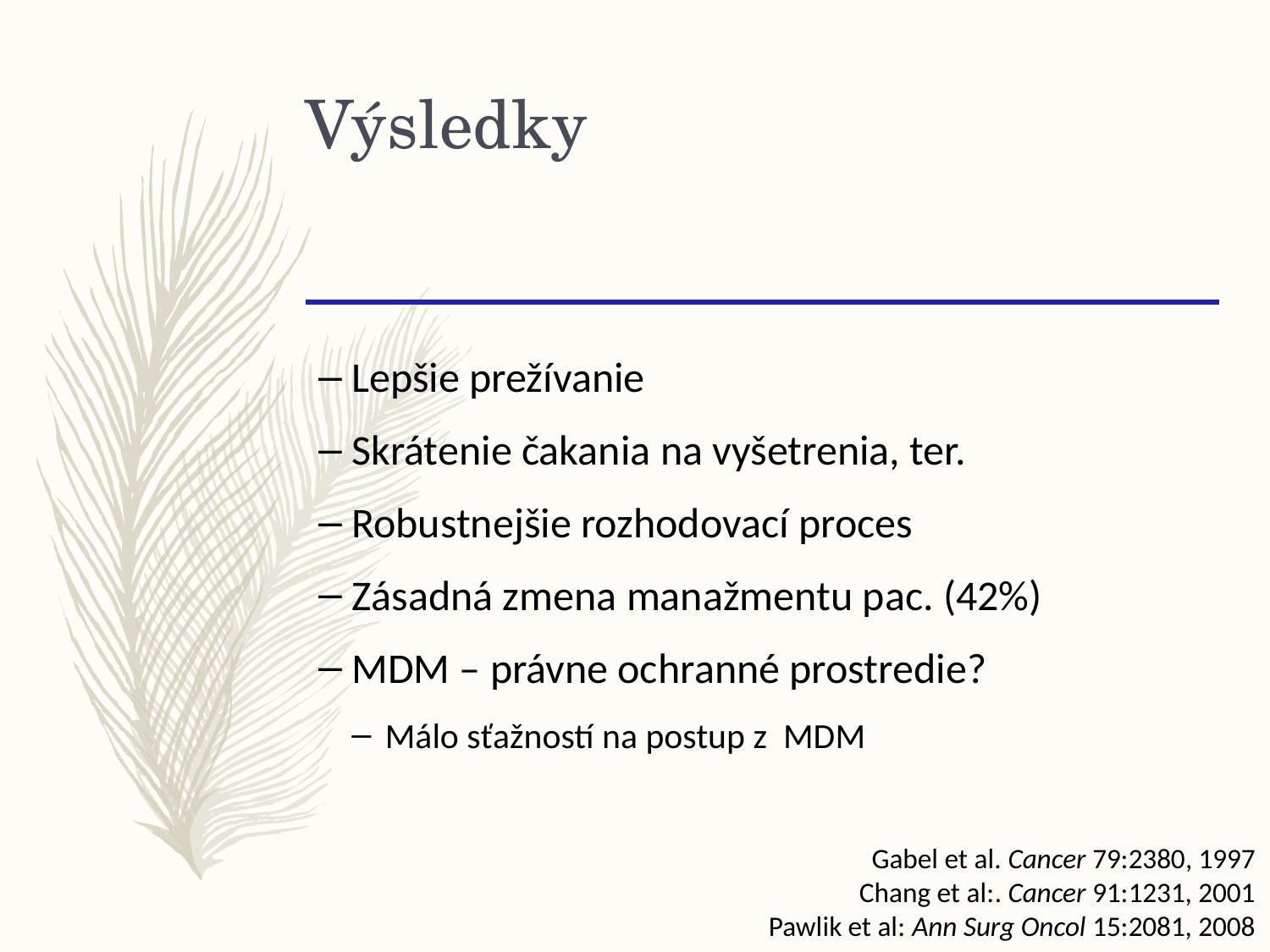

# Výsledky
Lepšie prežívanie
Skrátenie čakania na vyšetrenia, ter.
Robustnejšie rozhodovací proces
Zásadná zmena manažmentu pac. (42%)
MDM – právne ochranné prostredie?
Málo sťažností na postup z  MDM

Gabel et al. Cancer 79:2380, 1997
Chang et al:. Cancer 91:1231, 2001
Pawlik et al: Ann Surg Oncol 15:2081, 2008